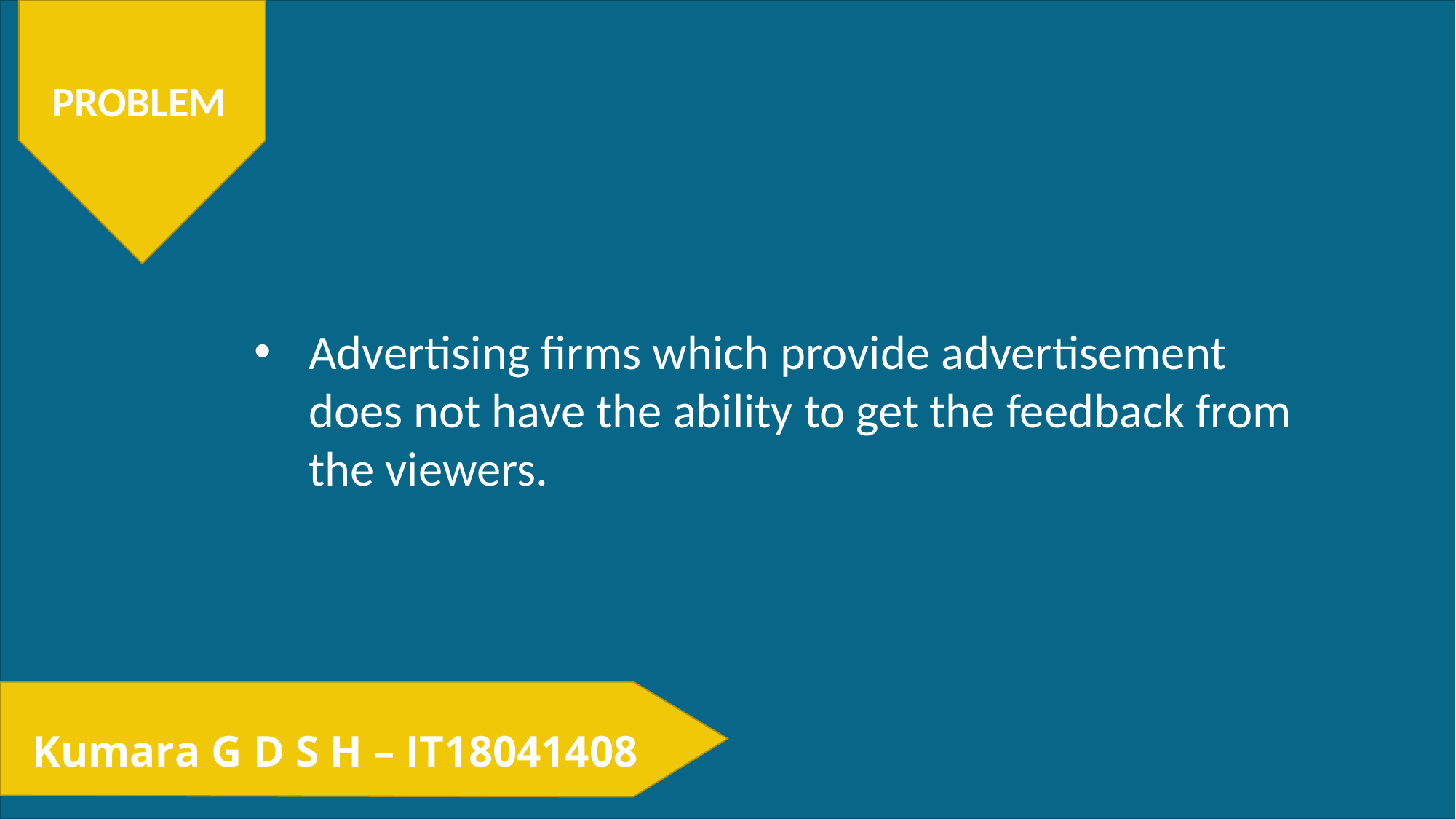

PROBLEM
Advertising firms which provide advertisement does not have the ability to get the feedback from the viewers.

Kumara G D S H – IT18041408